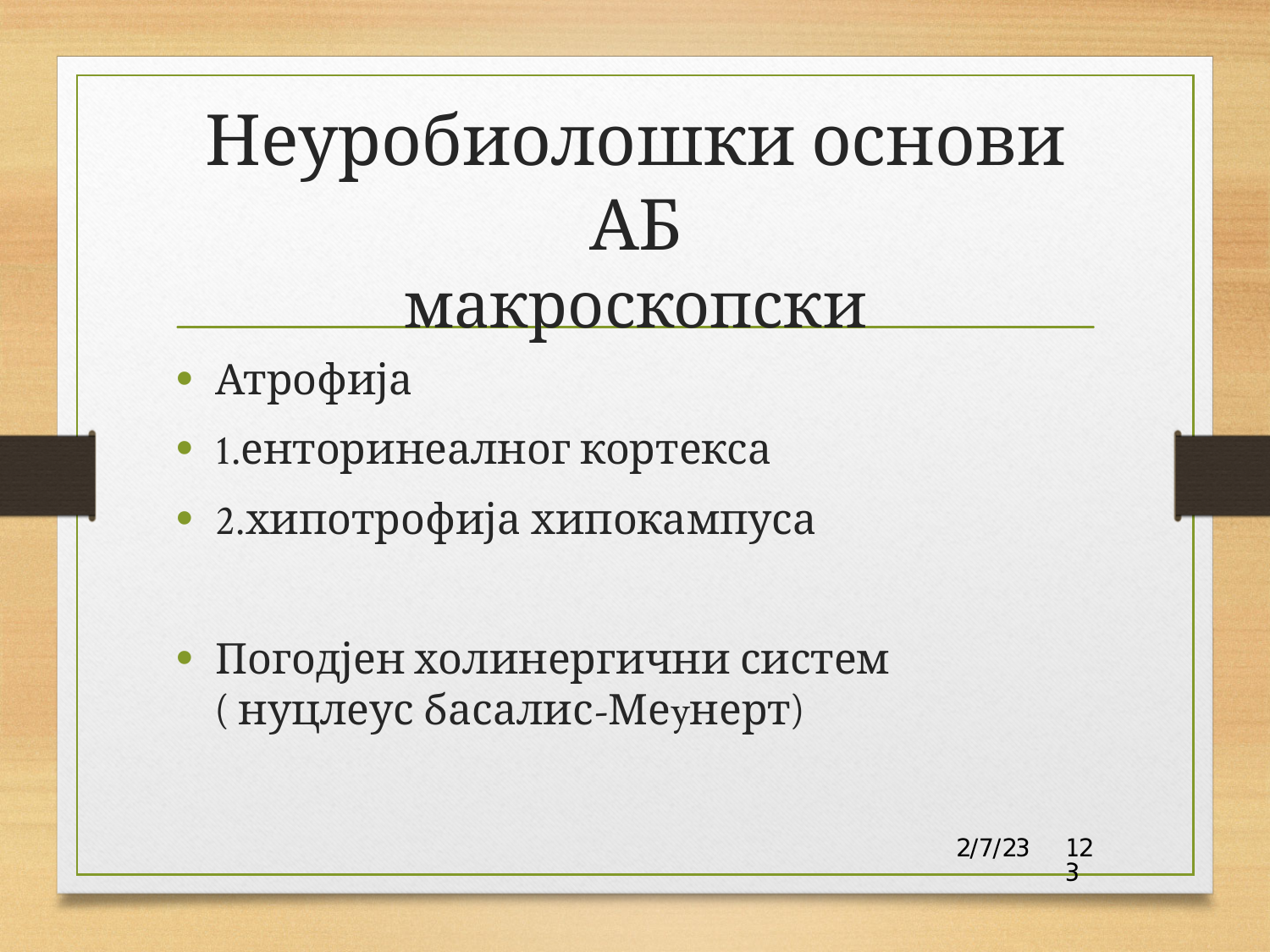

# Неуробиолошки основи АБ макроскопски
Атрофија
1.енторинеалног кортекса
2.хипотрофија хипокампуса

Погодјен холинергични систем ( нуцлеус басалис-Меyнерт)
2/7/23
123